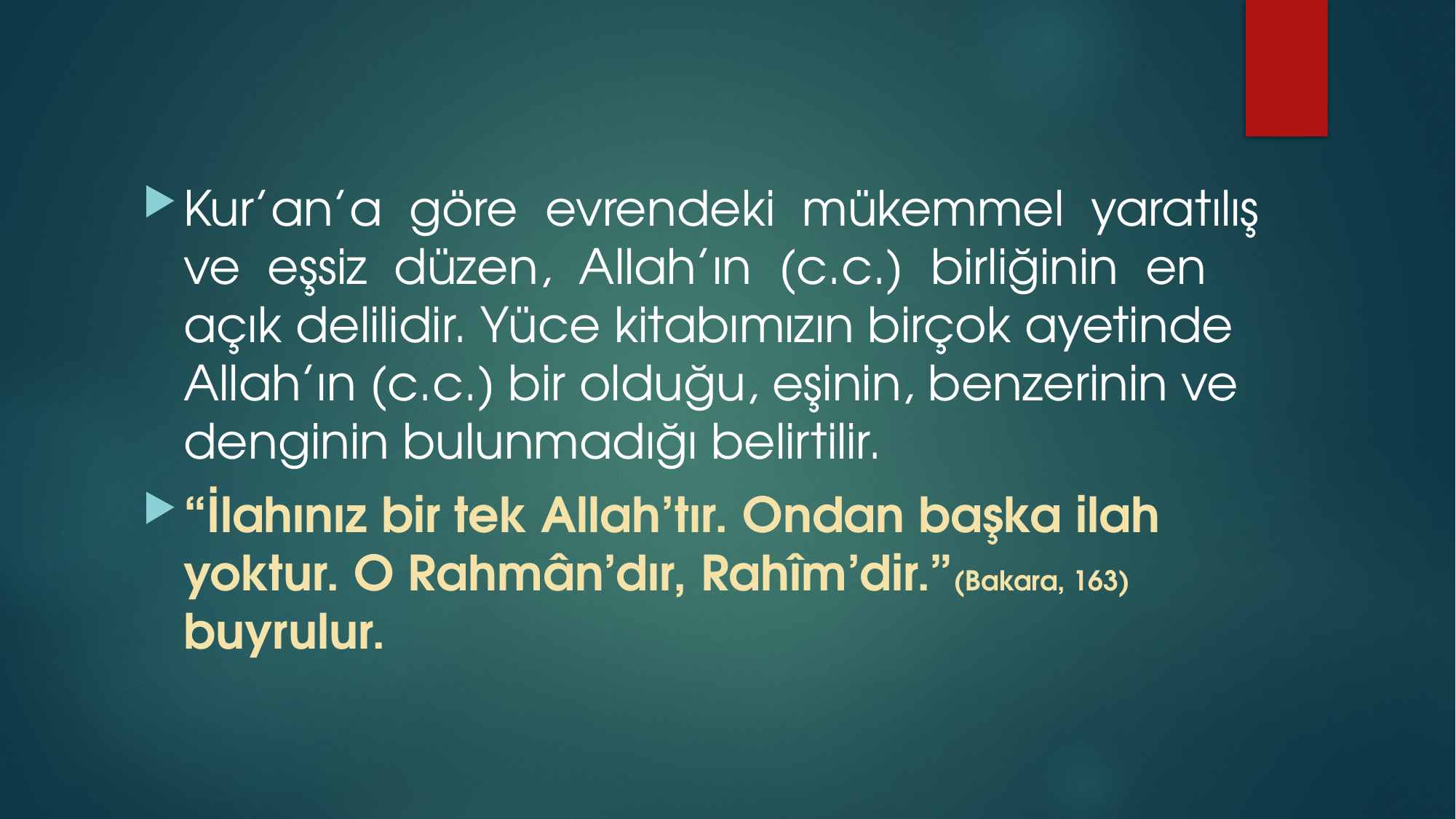

Kur’an’a  göre  evrendeki  mükemmel  yaratılış  ve  eşsiz  düzen,  Allah’ın  (c.c.)  birliğinin  en açık delilidir. Yüce kitabımızın birçok ayetinde Allah’ın (c.c.) bir olduğu, eşinin, benzerinin ve denginin bulunmadığı belirtilir.
“İlahınız bir tek Allah’tır. Ondan başka ilah yoktur. O Rahmân’dır, Rahîm’dir.”(Bakara, 163) buyrulur.